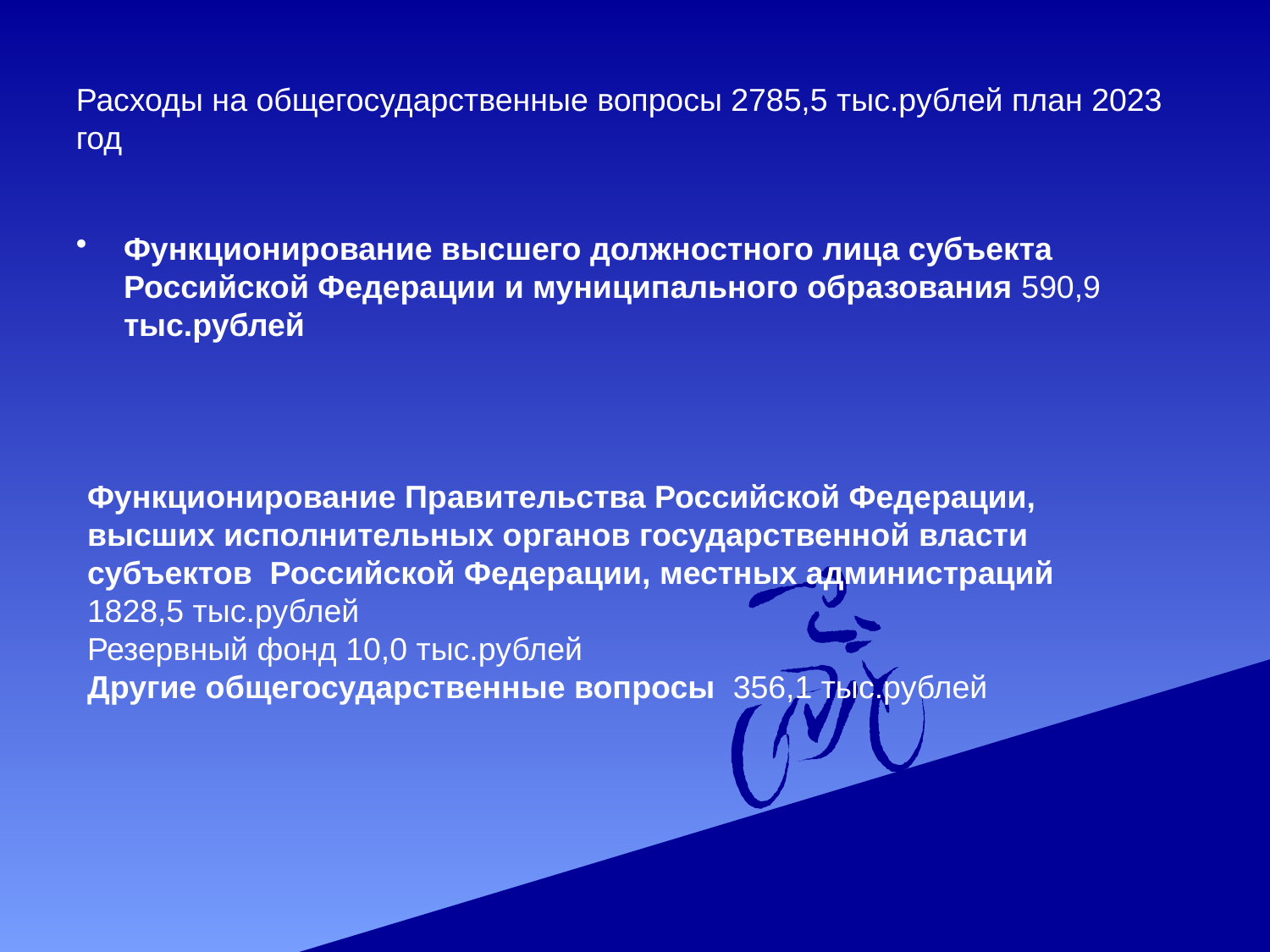

# Расходы на общегосударственные вопросы 2785,5 тыс.рублей план 2023 год
Функционирование высшего должностного лица субъекта Российской Федерации и муниципального образования 590,9 тыс.рублей
Функционирование Правительства Российской Федерации, высших исполнительных органов государственной власти субъектов  Российской Федерации, местных администраций 1828,5 тыс.рублей
Резервный фонд 10,0 тыс.рублей
Другие общегосударственные вопросы  356,1 тыс.рублей